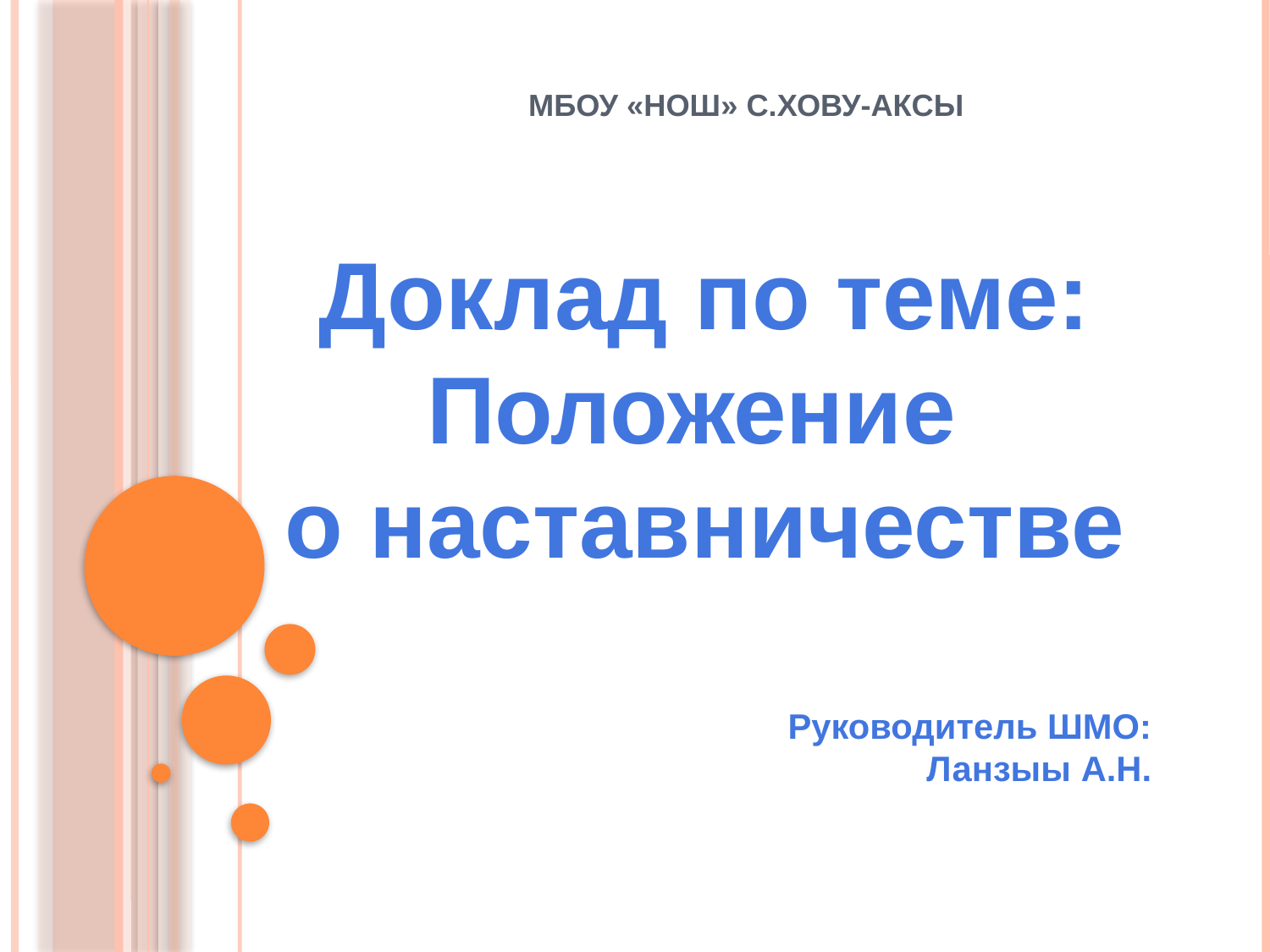

# МБОУ «НОШ» с.Хову-Аксы
Доклад по теме: Положение
о наставничестве

Руководитель ШМО:
Ланзыы А.Н.